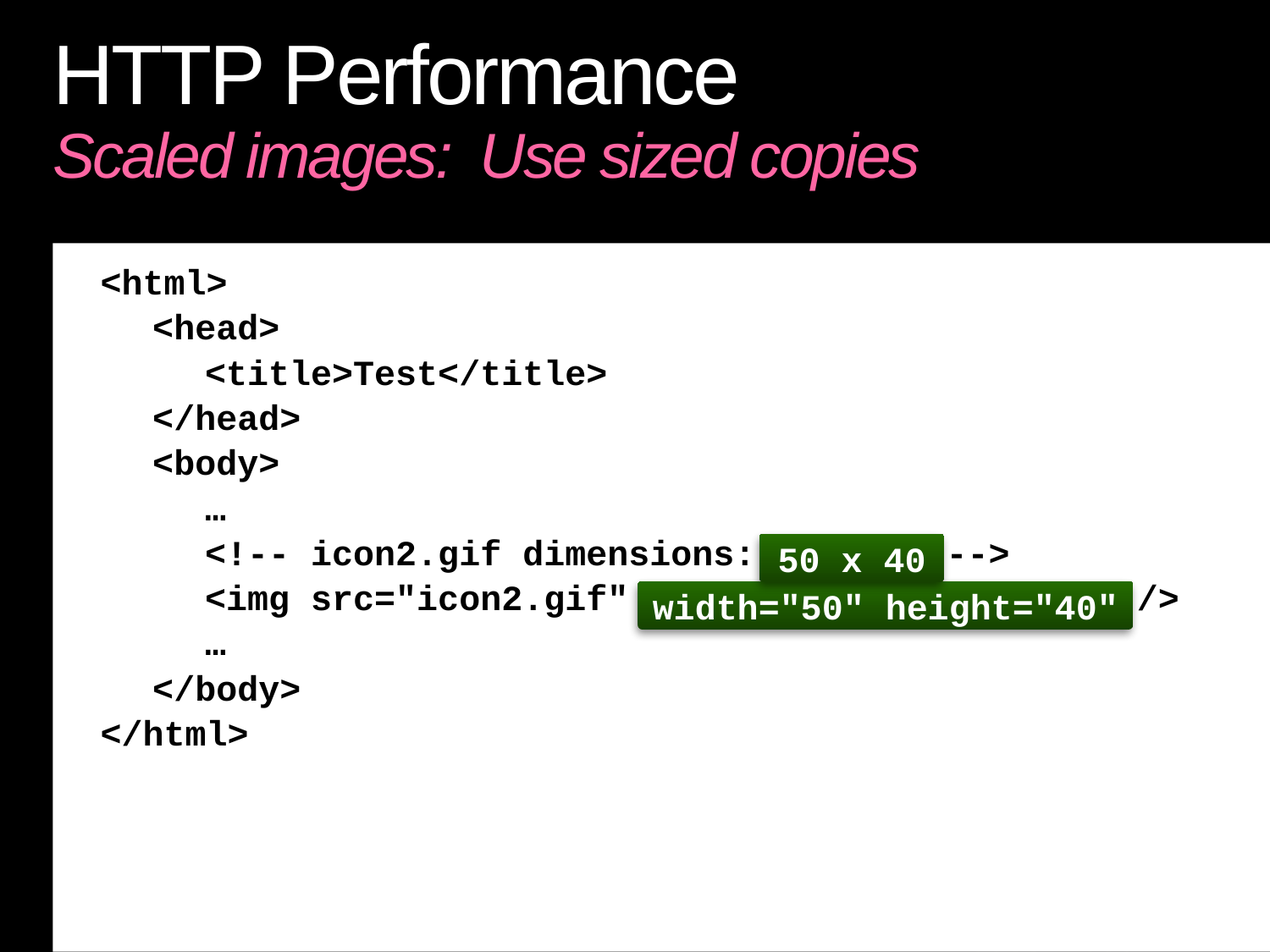

# HTTP Performance Scaled images:  Use sized copies
<html>
<head>
<title>Test</title>
</head>
<body>
…
<!-- icon2.gif dimensions: 50 x 40 -->
<img src="icon2.gif" width="50" height="40" />
…
</body>
</html>
50 x 40
width="50" height="40"